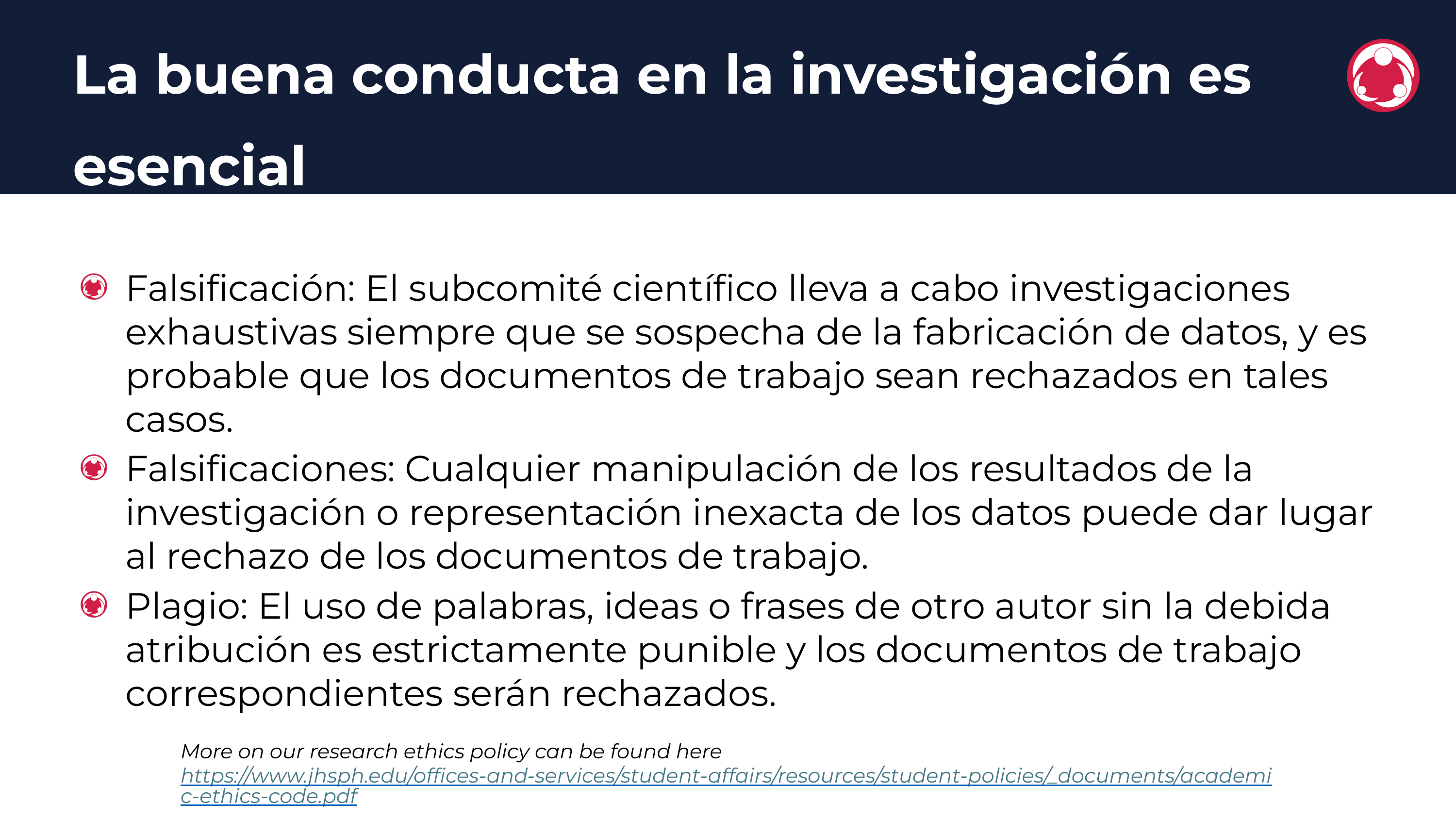

La buena conducta en la investigación es esencial

Falsificación: El subcomité científico lleva a cabo investigaciones exhaustivas siempre que se sospecha de la fabricación de datos, y es probable que los documentos de trabajo sean rechazados en tales casos.
Falsificaciones: Cualquier manipulación de los resultados de la investigación o representación inexacta de los datos puede dar lugar al rechazo de los documentos de trabajo.
Plagio: El uso de palabras, ideas o frases de otro autor sin la debida atribución es estrictamente punible y los documentos de trabajo correspondientes serán rechazados.
More on our research ethics policy can be found here https://www.jhsph.edu/offices-and-services/student-affairs/resources/student-policies/_documents/academic-ethics-code.pdf